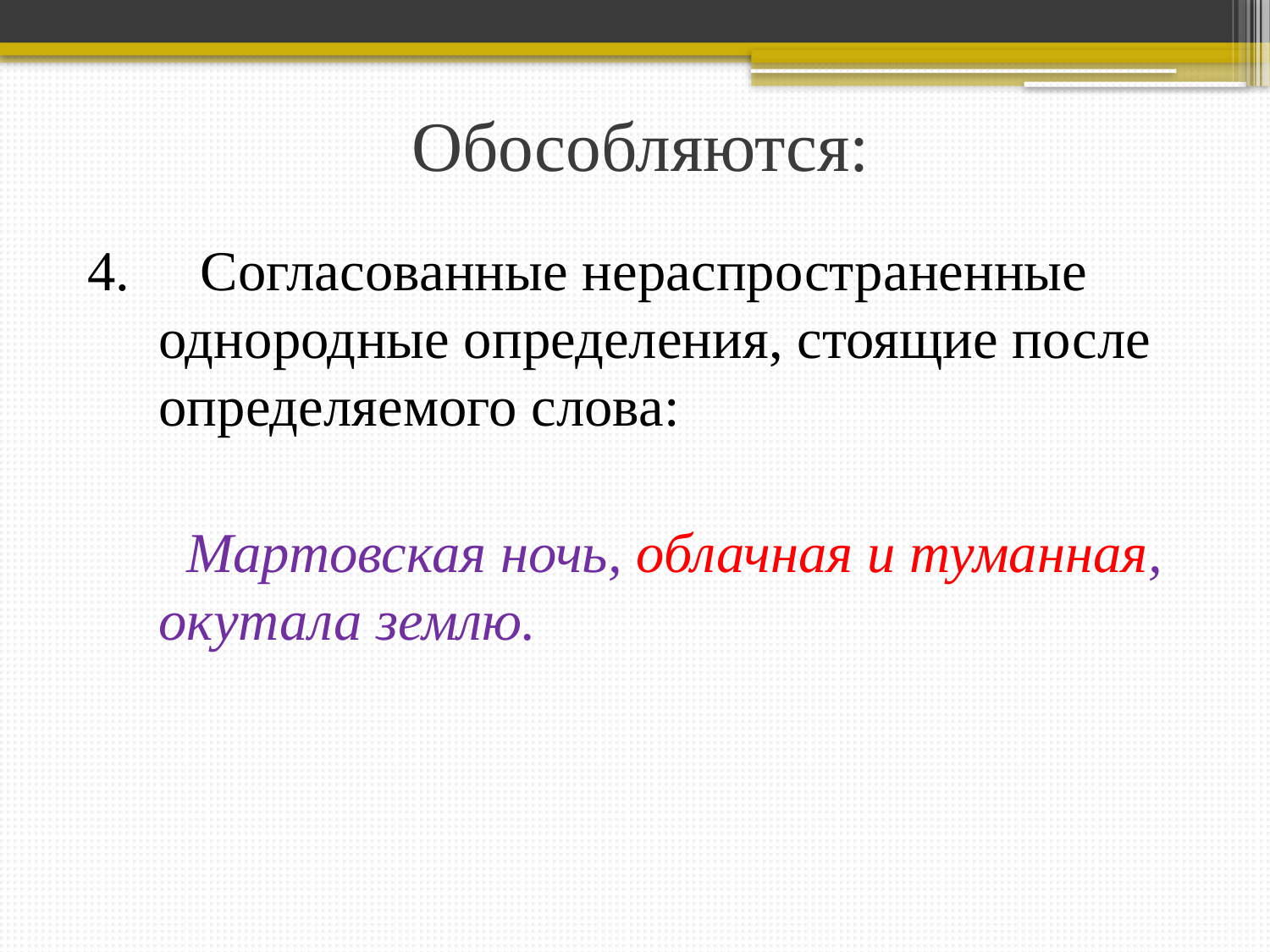

# Обособляются:
4.     Согласованные нераспространенные однородные определения, стоящие после определяемого слова:

       Мартовская ночь, облачная и туманная, окутала землю.